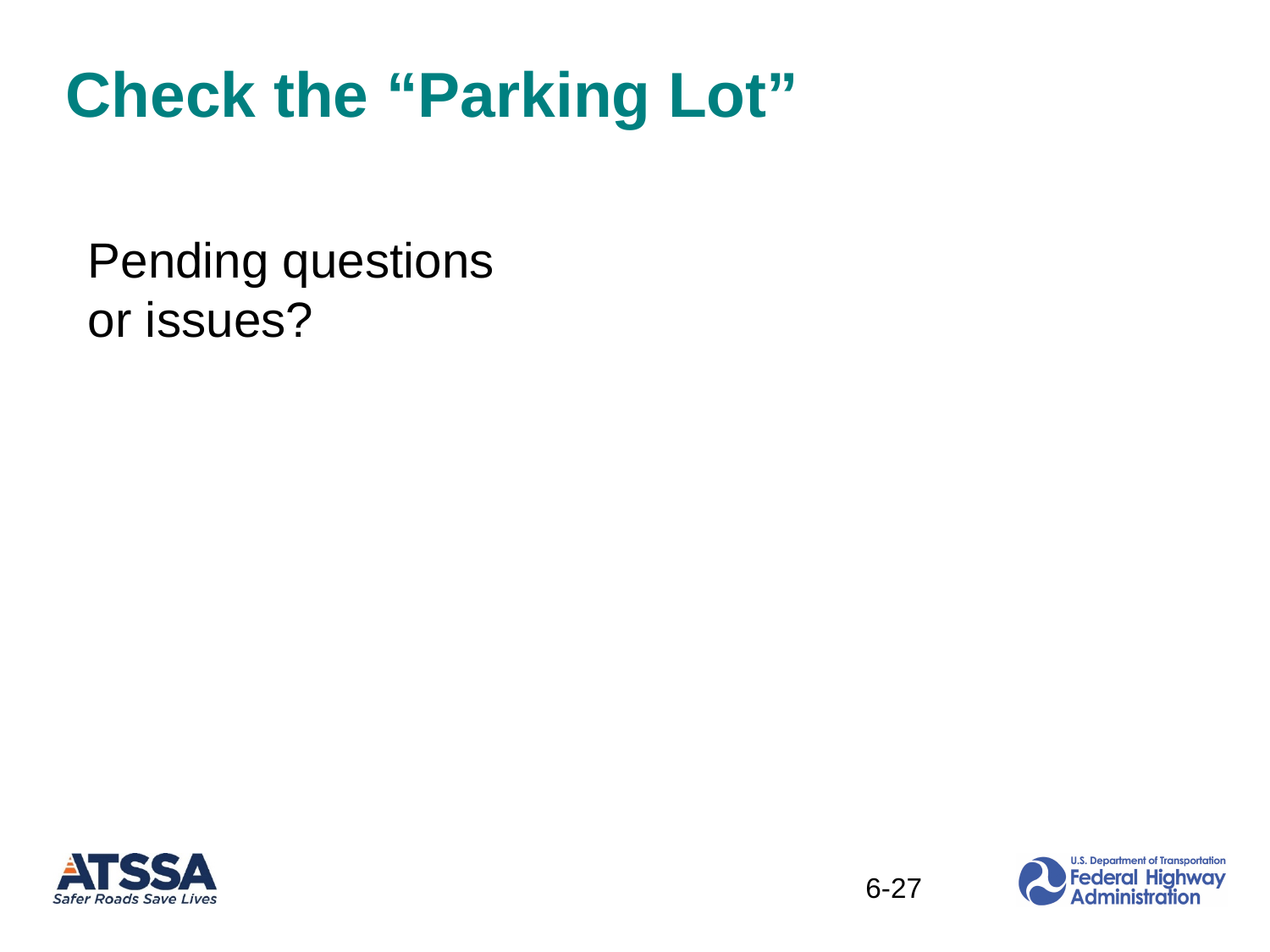

# Check the “Parking Lot”
Pending questions
or issues?